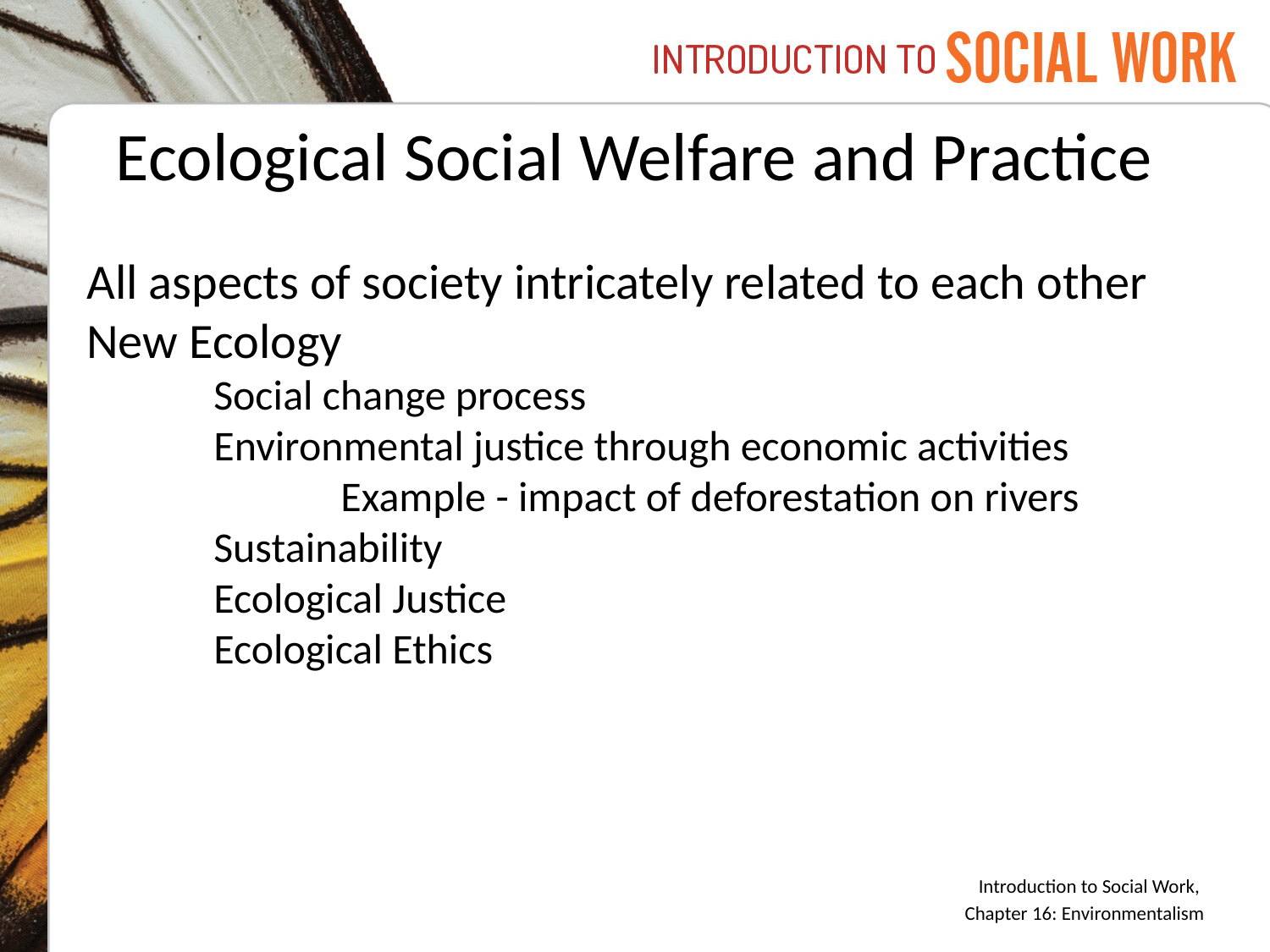

# Ecological Social Welfare and Practice

All aspects of society intricately related to each other
New Ecology
	Social change process
	Environmental justice through economic activities
		Example - impact of deforestation on rivers
Sustainability
Ecological Justice
Ecological Ethics
Introduction to Social Work,
Chapter 16: Environmentalism